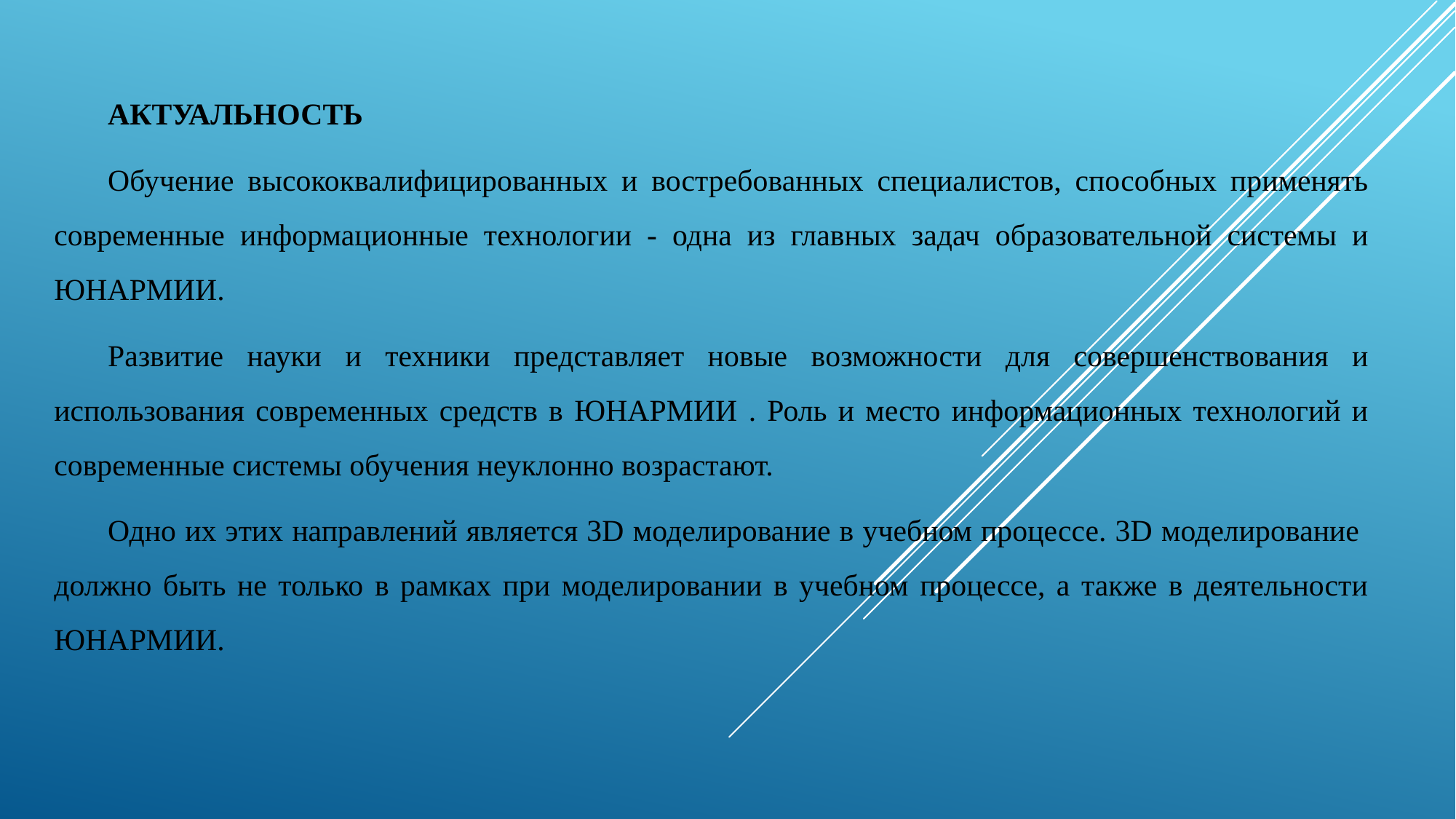

АКТУАЛЬНОСТЬ
Обучение высококвалифицированных и востребованных специалистов, способных применять современные информационные технологии - одна из главных задач образовательной системы и ЮНАРМИИ.
Развитие науки и техники представляет новые возможности для совершенствования и использования современных средств в ЮНАРМИИ . Роль и место информационных технологий и современные системы обучения неуклонно возрастают.
Одно их этих направлений является 3D моделирование в учебном процессе. 3D моделирование  должно быть не только в рамках при моделировании в учебном процессе, а также в деятельности ЮНАРМИИ.